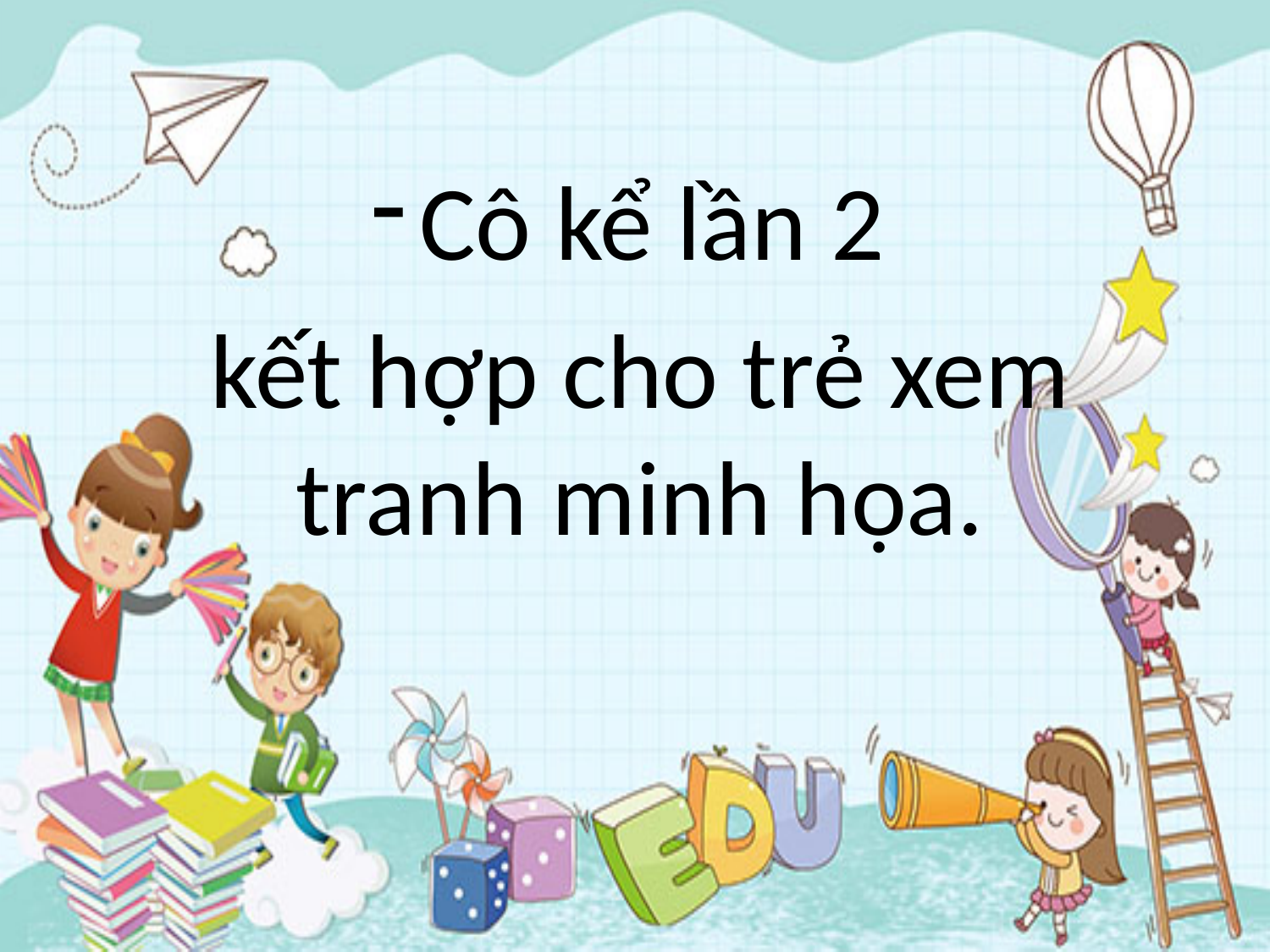

Cô kể lần 2
kết hợp cho trẻ xem tranh minh họa.